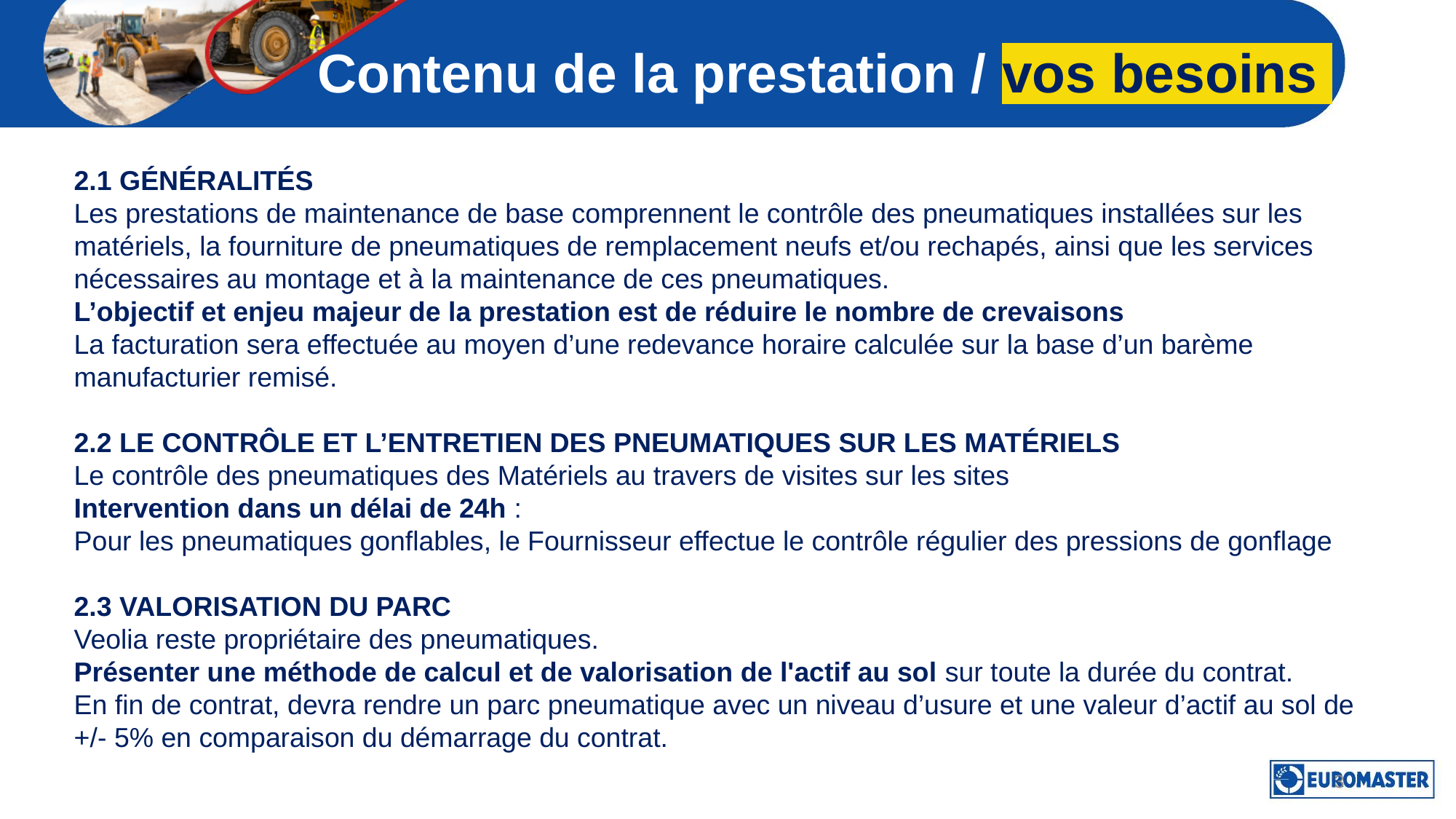

# Contenu de la prestation / vos besoins
2.1 GÉNÉRALITÉS
Les prestations de maintenance de base comprennent le contrôle des pneumatiques installées sur les
matériels, la fourniture de pneumatiques de remplacement neufs et/ou rechapés, ainsi que les services
nécessaires au montage et à la maintenance de ces pneumatiques.
L’objectif et enjeu majeur de la prestation est de réduire le nombre de crevaisons
La facturation sera effectuée au moyen d’une redevance horaire calculée sur la base d’un barème
manufacturier remisé.

2.2 LE CONTRÔLE ET L’ENTRETIEN DES PNEUMATIQUES SUR LES MATÉRIELS
Le contrôle des pneumatiques des Matériels au travers de visites sur les sites
Intervention dans un délai de 24h :
Pour les pneumatiques gonflables, le Fournisseur effectue le contrôle régulier des pressions de gonflage

2.3 VALORISATION DU PARC
Veolia reste propriétaire des pneumatiques.
Présenter une méthode de calcul et de valorisation de l'actif au sol sur toute la durée du contrat.
En fin de contrat, devra rendre un parc pneumatique avec un niveau d’usure et une valeur d’actif au sol de +/- 5% en comparaison du démarrage du contrat.

3